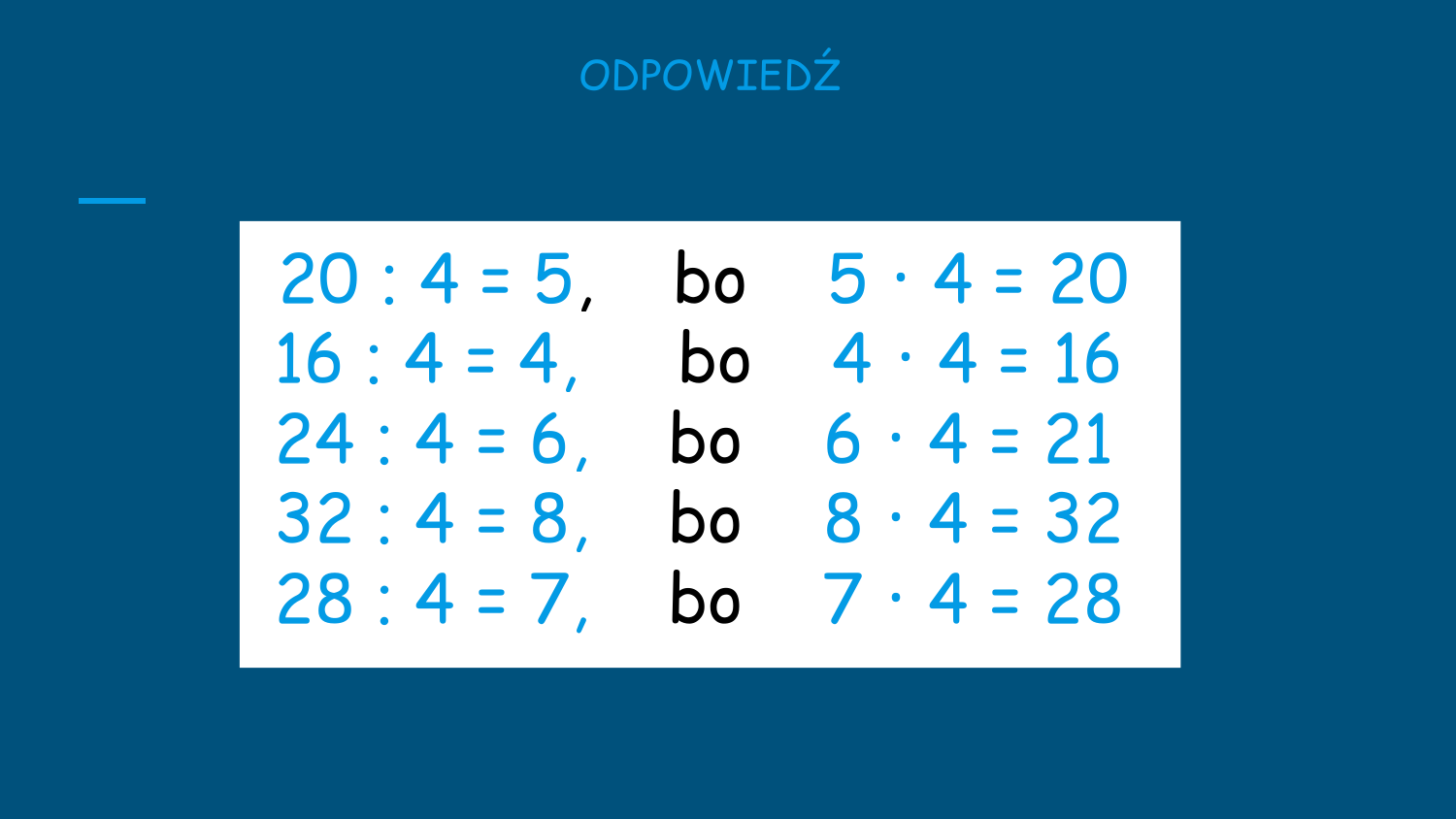

ODPOWIEDŹ
  20 : 4 = 5,    bo    5 𑁦 4 = 20
 16 : 4 = 4,     bo    4 𑁦 4 = 16
 24 : 4 = 6,    bo    6 𑁦 4 = 21
 32 : 4 = 8,    bo    8 𑁦 4 = 32
 28 : 4 = 7,    bo    7 𑁦 4 = 28